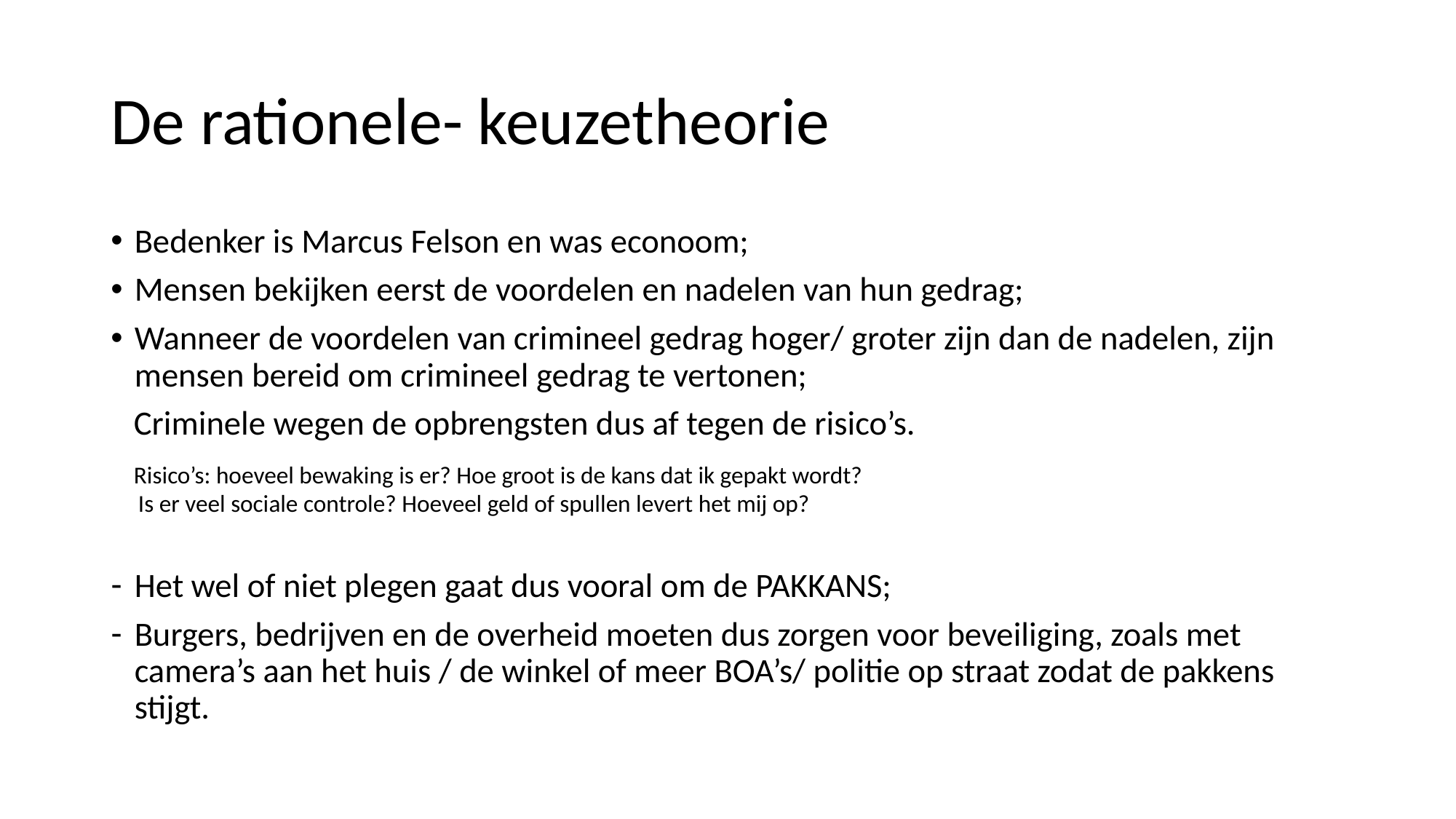

# De rationele- keuzetheorie
Bedenker is Marcus Felson en was econoom;
Mensen bekijken eerst de voordelen en nadelen van hun gedrag;
Wanneer de voordelen van crimineel gedrag hoger/ groter zijn dan de nadelen, zijn mensen bereid om crimineel gedrag te vertonen;
   Criminele wegen de opbrengsten dus af tegen de risico’s.
   Risico’s: hoeveel bewaking is er? Hoe groot is de kans dat ik gepakt wordt?
     Is er veel sociale controle? Hoeveel geld of spullen levert het mij op?

Het wel of niet plegen gaat dus vooral om de PAKKANS;
Burgers, bedrijven en de overheid moeten dus zorgen voor beveiliging, zoals met camera’s aan het huis / de winkel of meer BOA’s/ politie op straat zodat de pakkens stijgt.